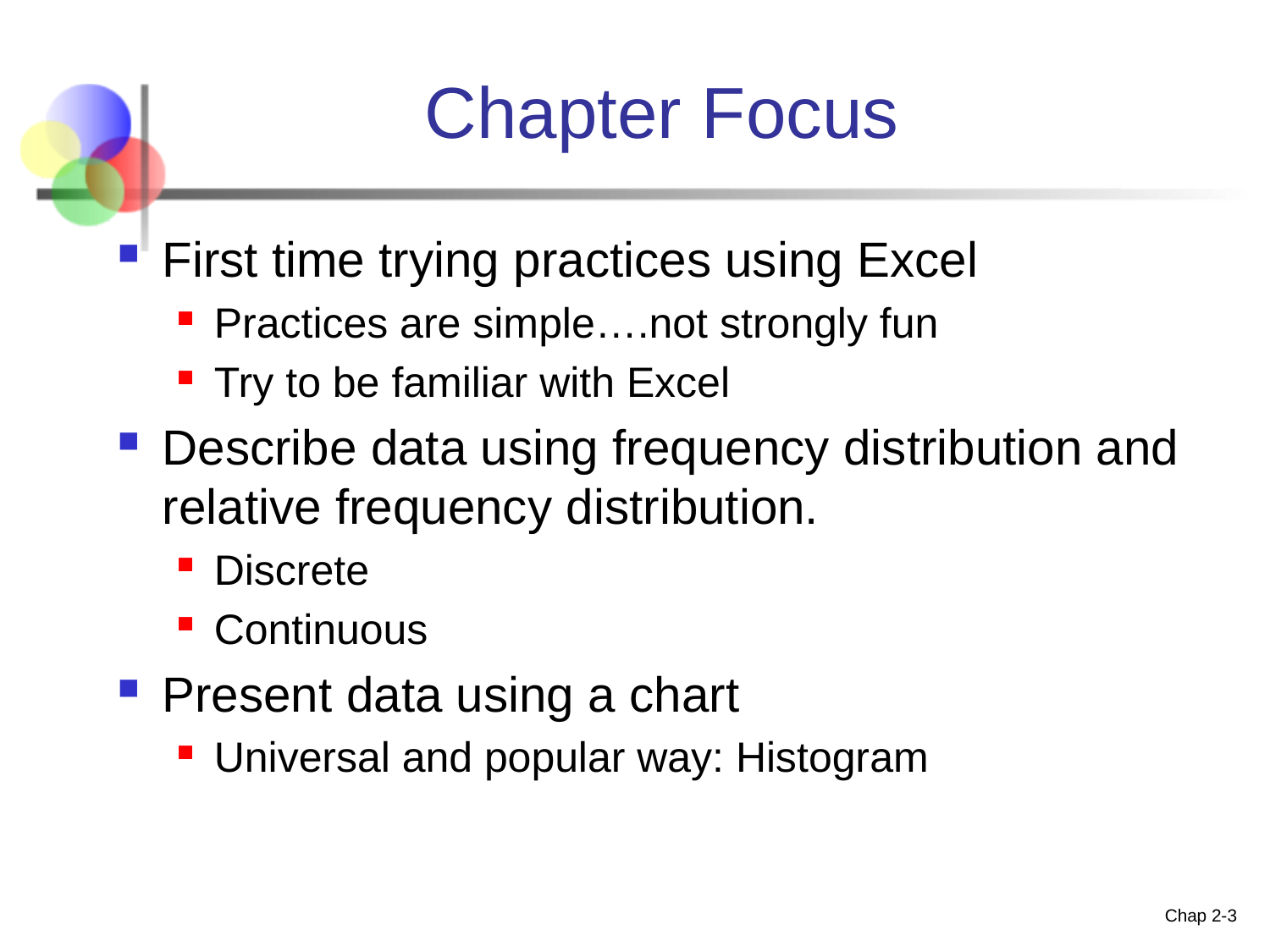

# Chapter Focus
First time trying practices using Excel
Practices are simple….not strongly fun
Try to be familiar with Excel
Describe data using frequency distribution and relative frequency distribution.
Discrete
Continuous
Present data using a chart
Universal and popular way: Histogram

Chap 2-3